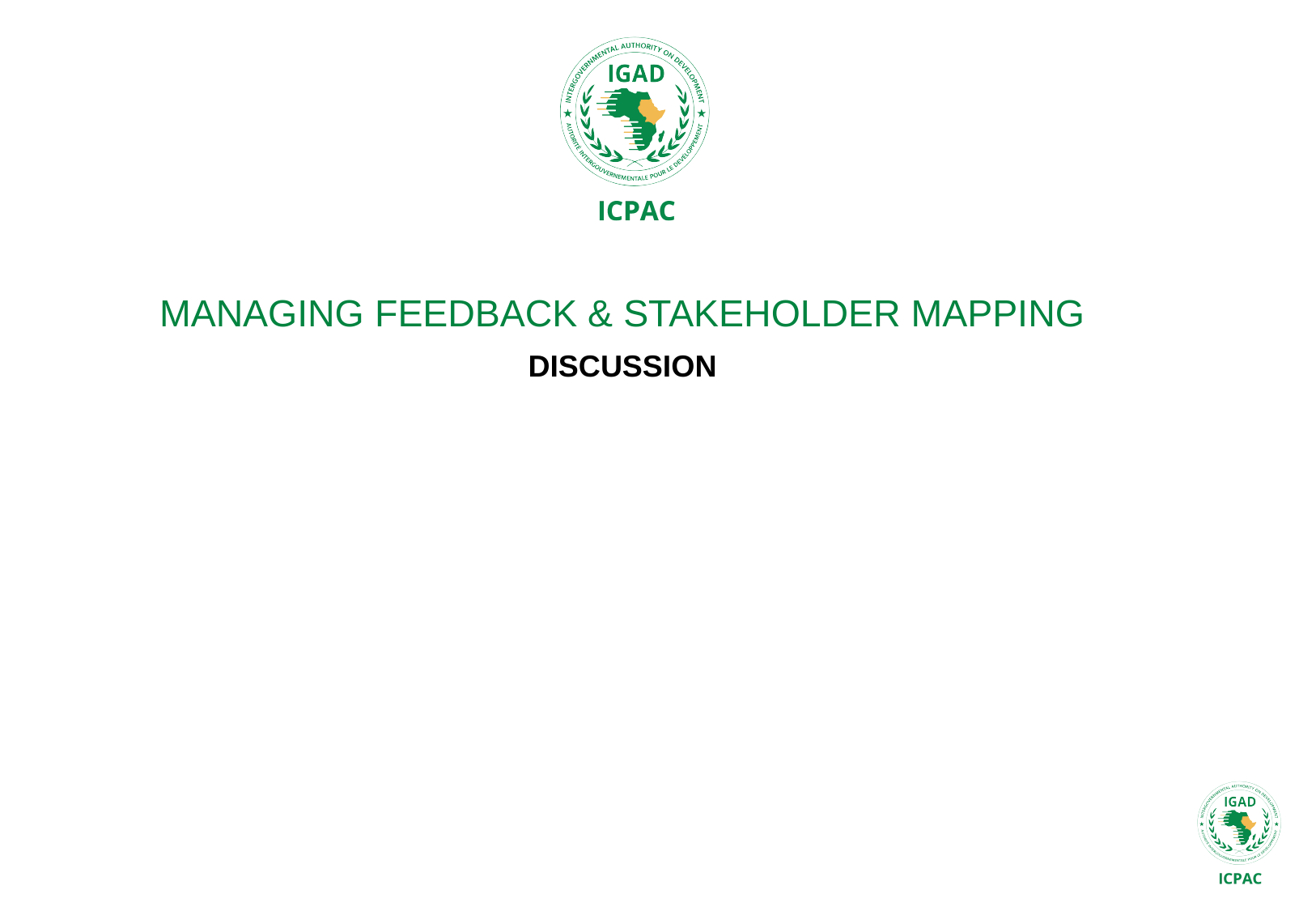

# MANAGING FEEDBACK & STAKEHOLDER MAPPING
DISCUSSION